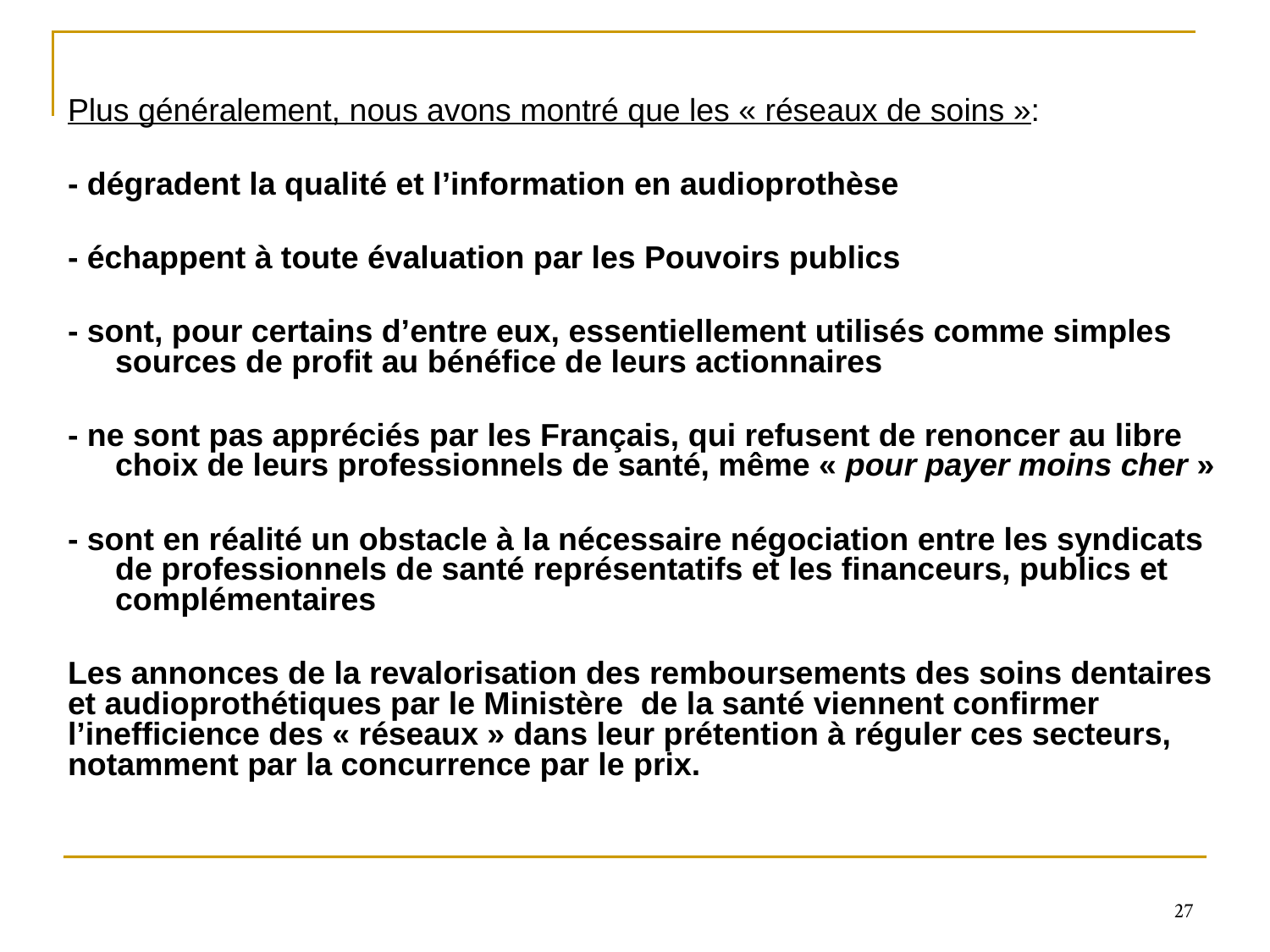

Plus généralement, nous avons montré que les « réseaux de soins »:

- dégradent la qualité et l’information en audioprothèse

- échappent à toute évaluation par les Pouvoirs publics

- sont, pour certains d’entre eux, essentiellement utilisés comme simples sources de profit au bénéfice de leurs actionnaires

- ne sont pas appréciés par les Français, qui refusent de renoncer au libre choix de leurs professionnels de santé, même « pour payer moins cher »

- sont en réalité un obstacle à la nécessaire négociation entre les syndicats de professionnels de santé représentatifs et les financeurs, publics et complémentaires

Les annonces de la revalorisation des remboursements des soins dentaires et audioprothétiques par le Ministère  de la santé viennent confirmer l’inefficience des « réseaux » dans leur prétention à réguler ces secteurs, notamment par la concurrence par le prix.

27